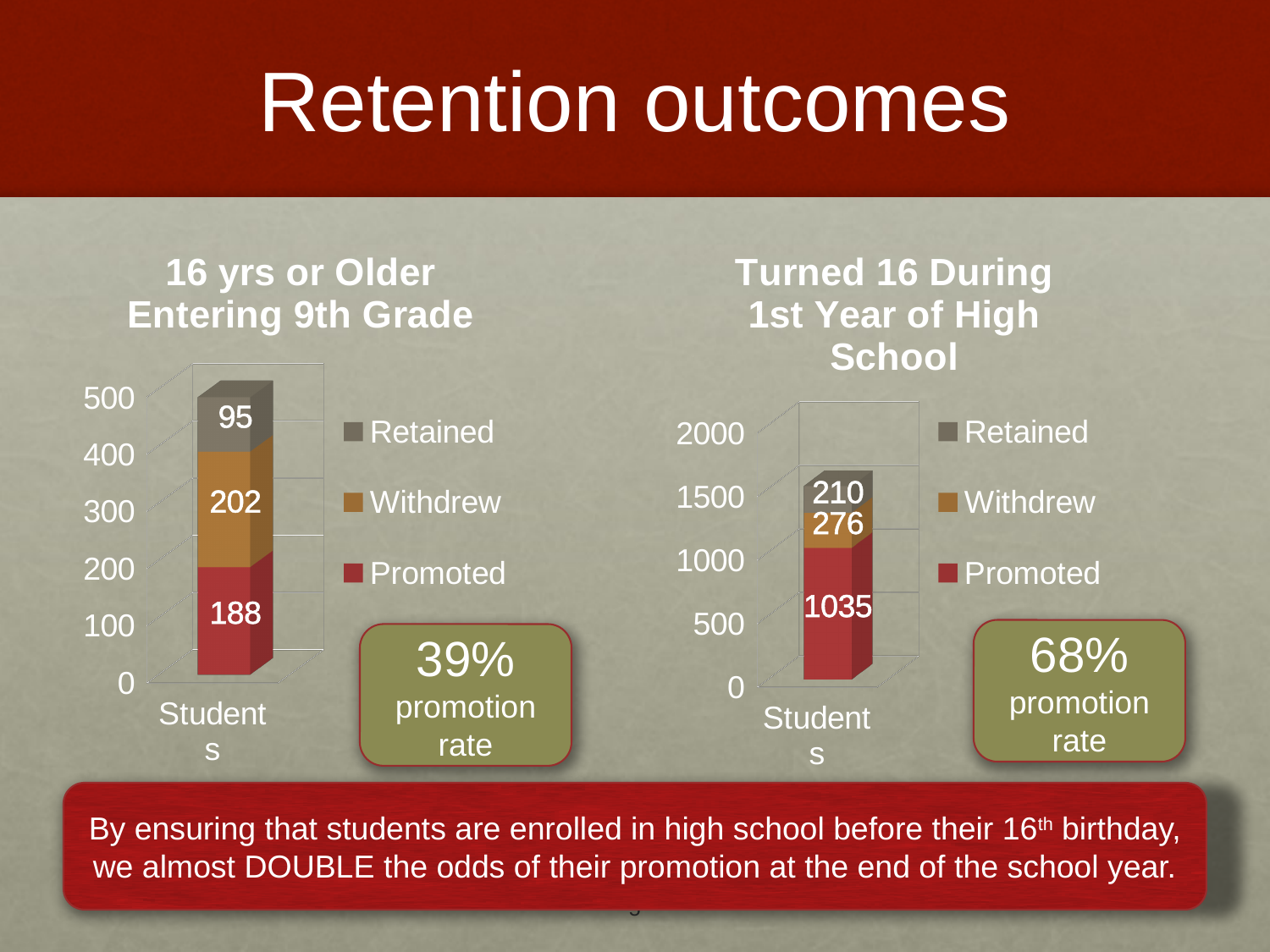

# Retention outcomes

[unsupported chart]

[unsupported chart]

68% promotion rate
39% promotion rate
By ensuring that students are enrolled in high school before their 16th birthday, we almost DOUBLE the odds of their promotion at the end of the school year.
5